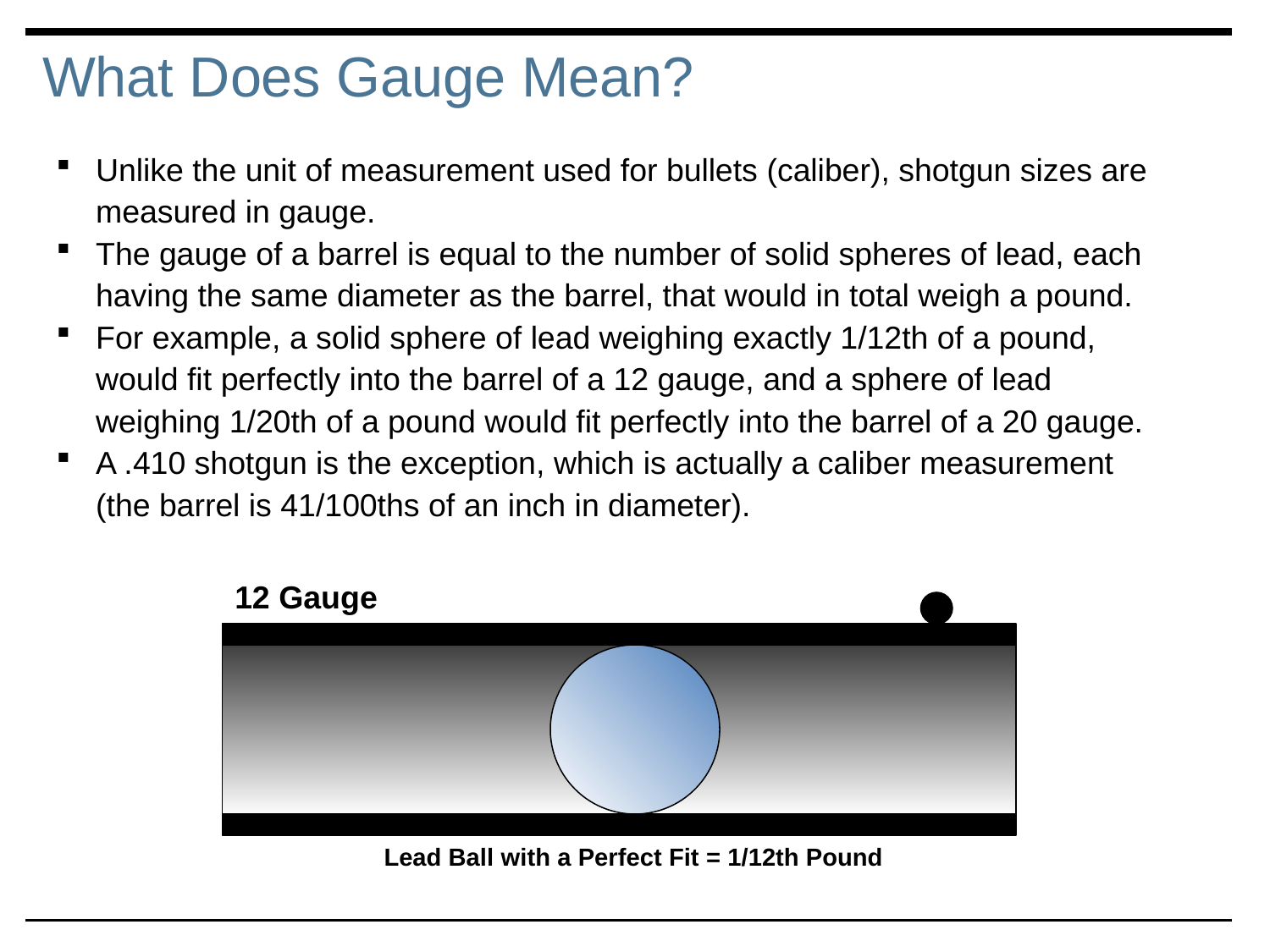

# What Does Gauge Mean?
Unlike the unit of measurement used for bullets (caliber), shotgun sizes are measured in gauge.
The gauge of a barrel is equal to the number of solid spheres of lead, each having the same diameter as the barrel, that would in total weigh a pound.
For example, a solid sphere of lead weighing exactly 1/12th of a pound, would fit perfectly into the barrel of a 12 gauge, and a sphere of lead weighing 1/20th of a pound would fit perfectly into the barrel of a 20 gauge.
A .410 shotgun is the exception, which is actually a caliber measurement (the barrel is 41/100ths of an inch in diameter).
12 Gauge

Lead Ball with a Perfect Fit = 1/12th Pound